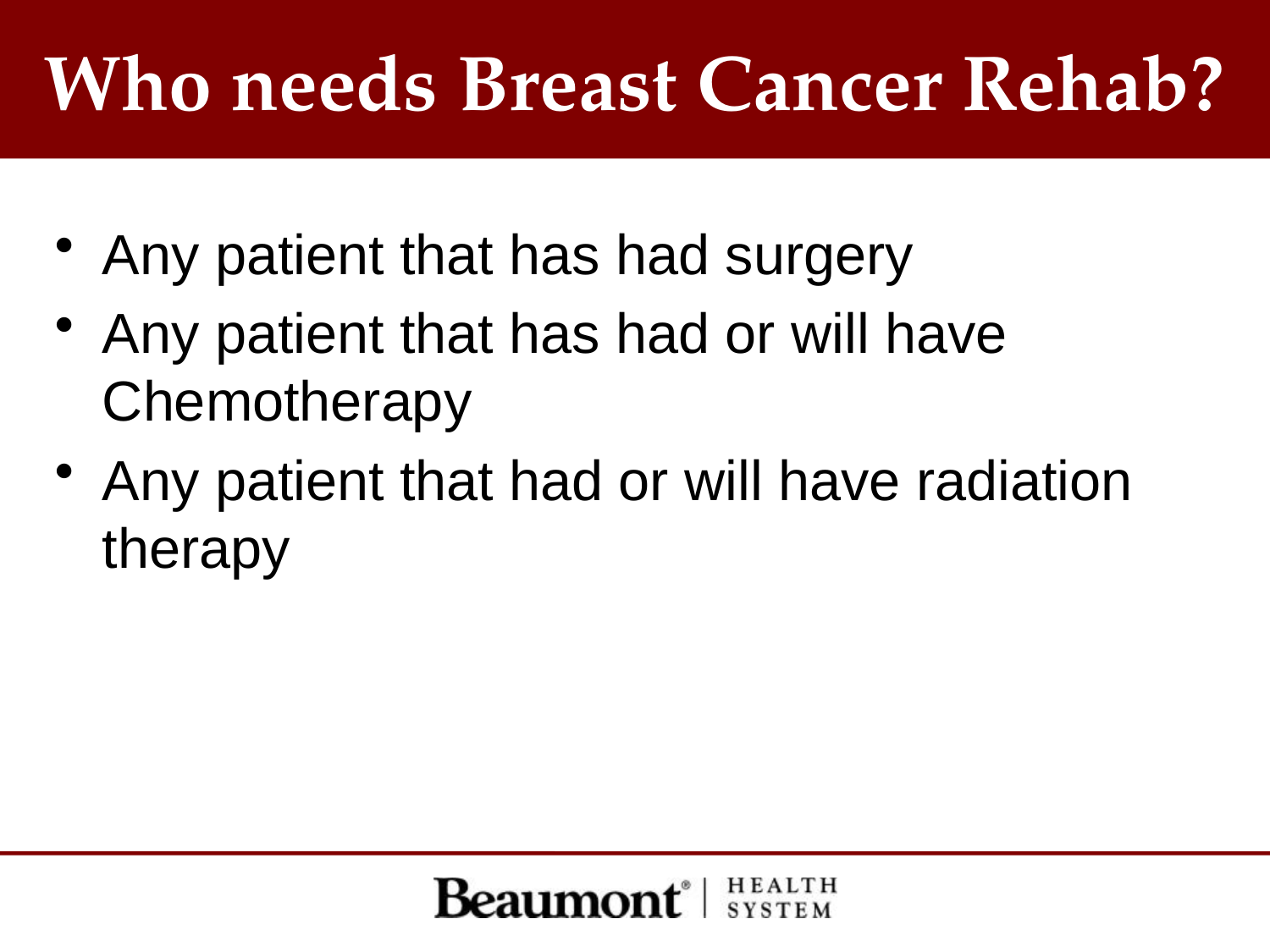

# Who needs Breast Cancer Rehab?
Any patient that has had surgery
Any patient that has had or will have Chemotherapy
Any patient that had or will have radiation therapy